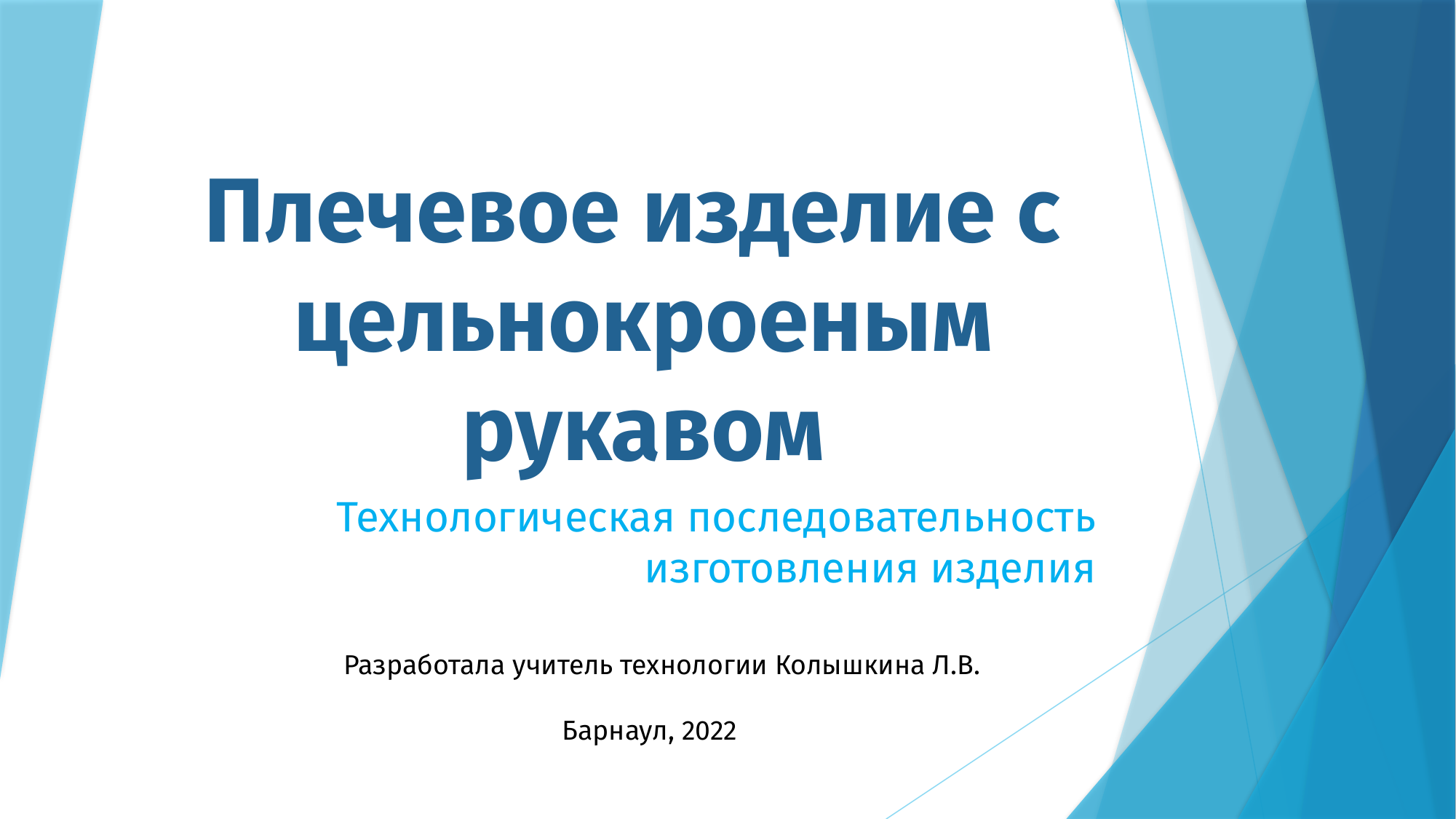

# Плечевое изделие с  цельнокроеным рукавом
Технологическая последовательность изготовления изделия
Разработала учитель технологии Колышкина Л.В.

                              Барнаул, 2022